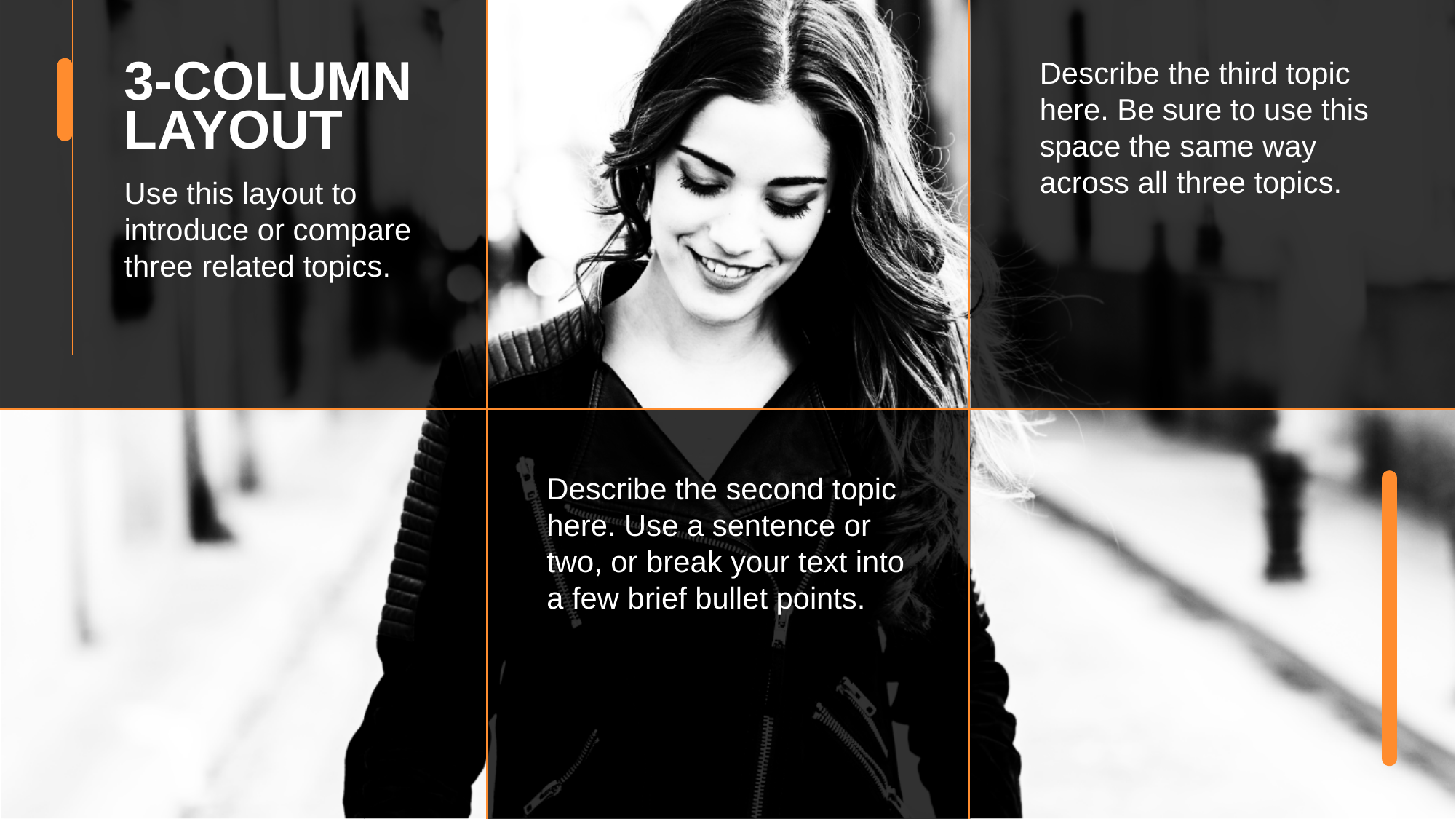

3-COLUMN LAYOUT
Describe the third topic here. Be sure to use this space the same way across all three topics.

Use this layout to introduce or compare three related topics.
Describe the second topic here. Use a sentence or two, or break your text into a few brief bullet points.